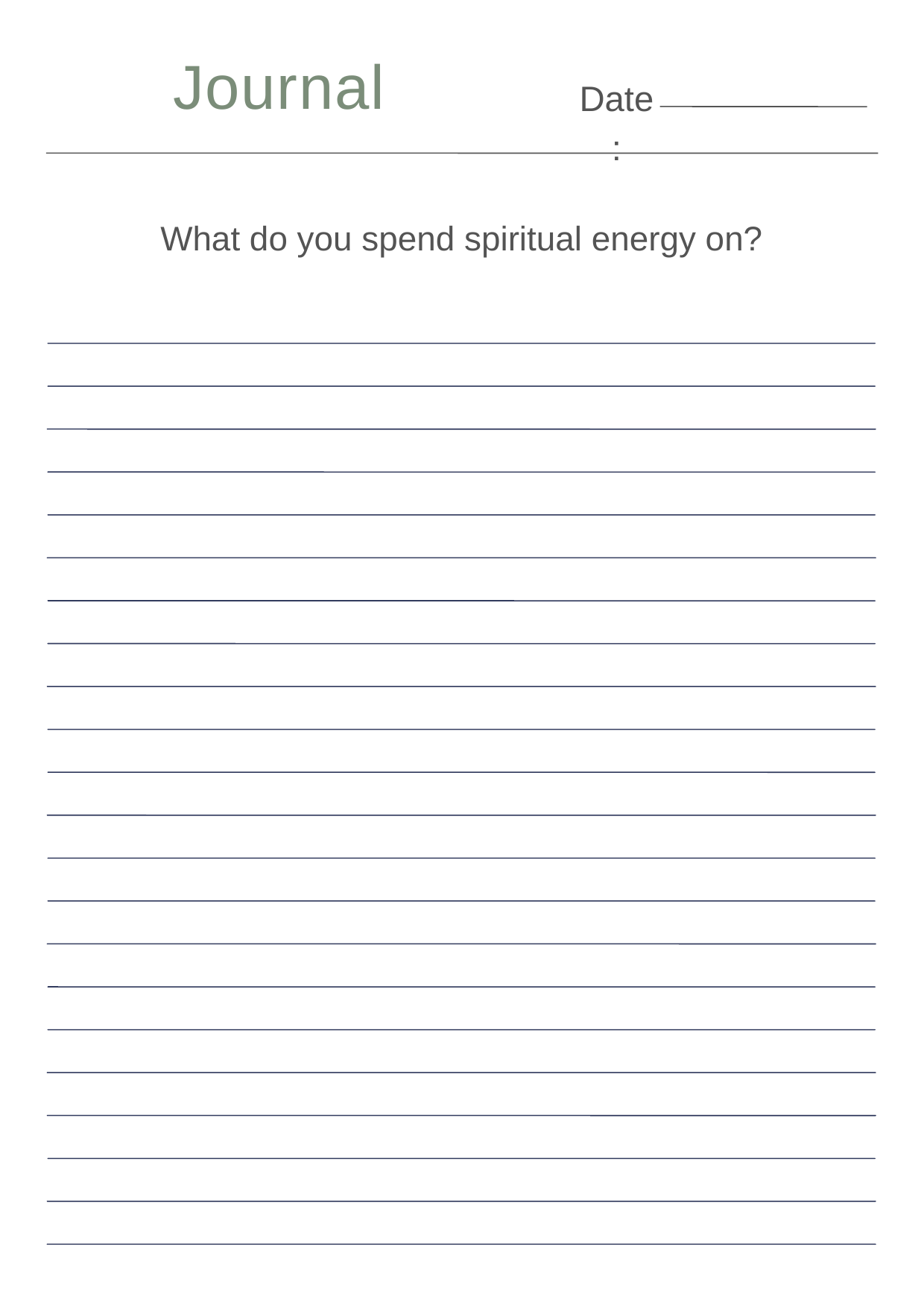

Journal
Date:

What do you spend spiritual energy on?